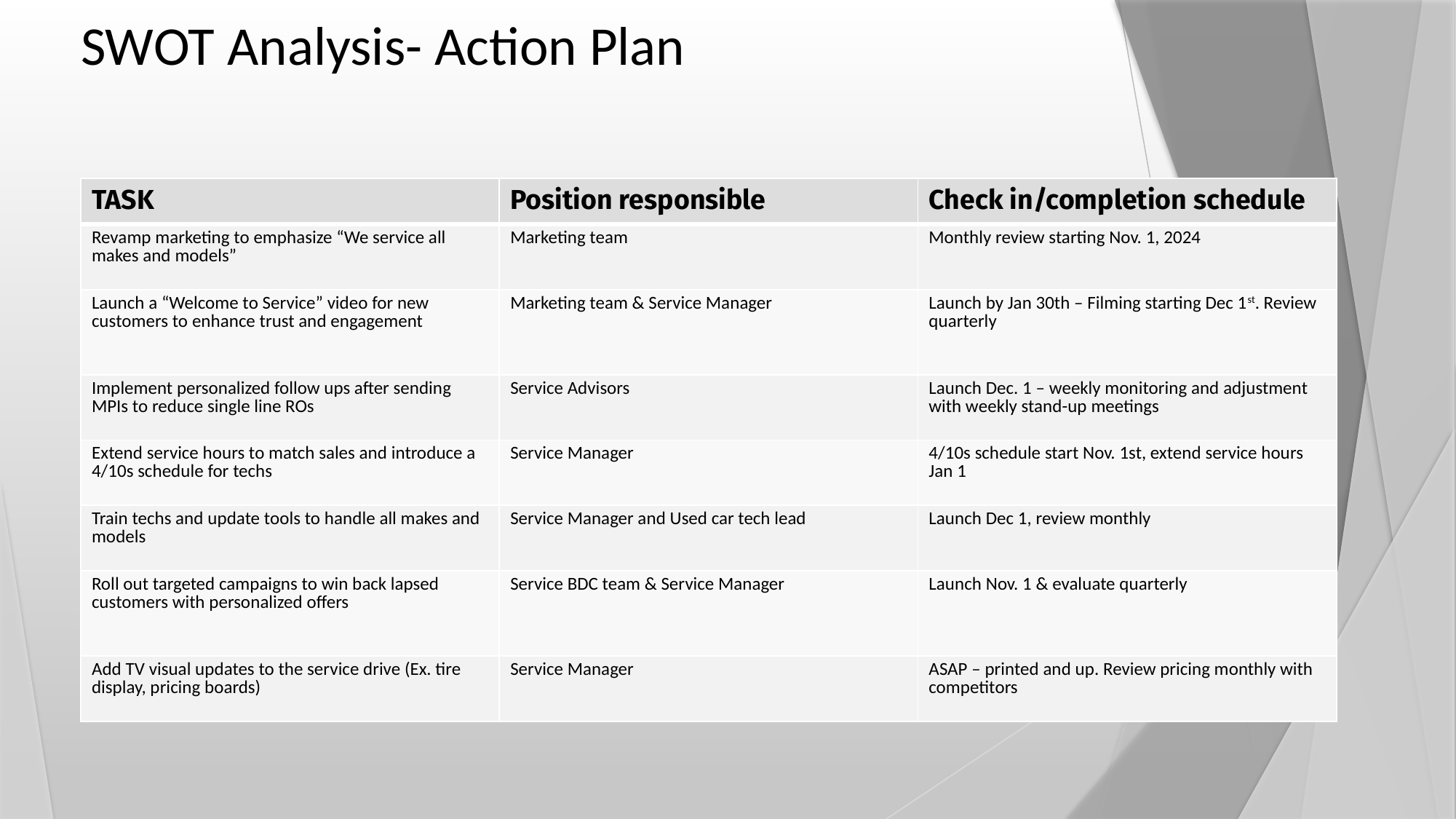

# SWOT Analysis- Action Plan

| TASK | Position responsible | Check in/completion schedule |
| --- | --- | --- |
| Revamp marketing to emphasize “We service all makes and models” | Marketing team | Monthly review starting Nov. 1, 2024 |
| Launch a “Welcome to Service” video for new customers to enhance trust and engagement | Marketing team & Service Manager | Launch by Jan 30th – Filming starting Dec 1st. Review quarterly |
| Implement personalized follow ups after sending MPIs to reduce single line ROs | Service Advisors | Launch Dec. 1 – weekly monitoring and adjustment with weekly stand-up meetings |
| Extend service hours to match sales and introduce a 4/10s schedule for techs | Service Manager | 4/10s schedule start Nov. 1st, extend service hours Jan 1 |
| Train techs and update tools to handle all makes and models | Service Manager and Used car tech lead | Launch Dec 1, review monthly |
| Roll out targeted campaigns to win back lapsed customers with personalized offers | Service BDC team & Service Manager | Launch Nov. 1 & evaluate quarterly |
| Add TV visual updates to the service drive (Ex. tire display, pricing boards) | Service Manager | ASAP – printed and up. Review pricing monthly with competitors |